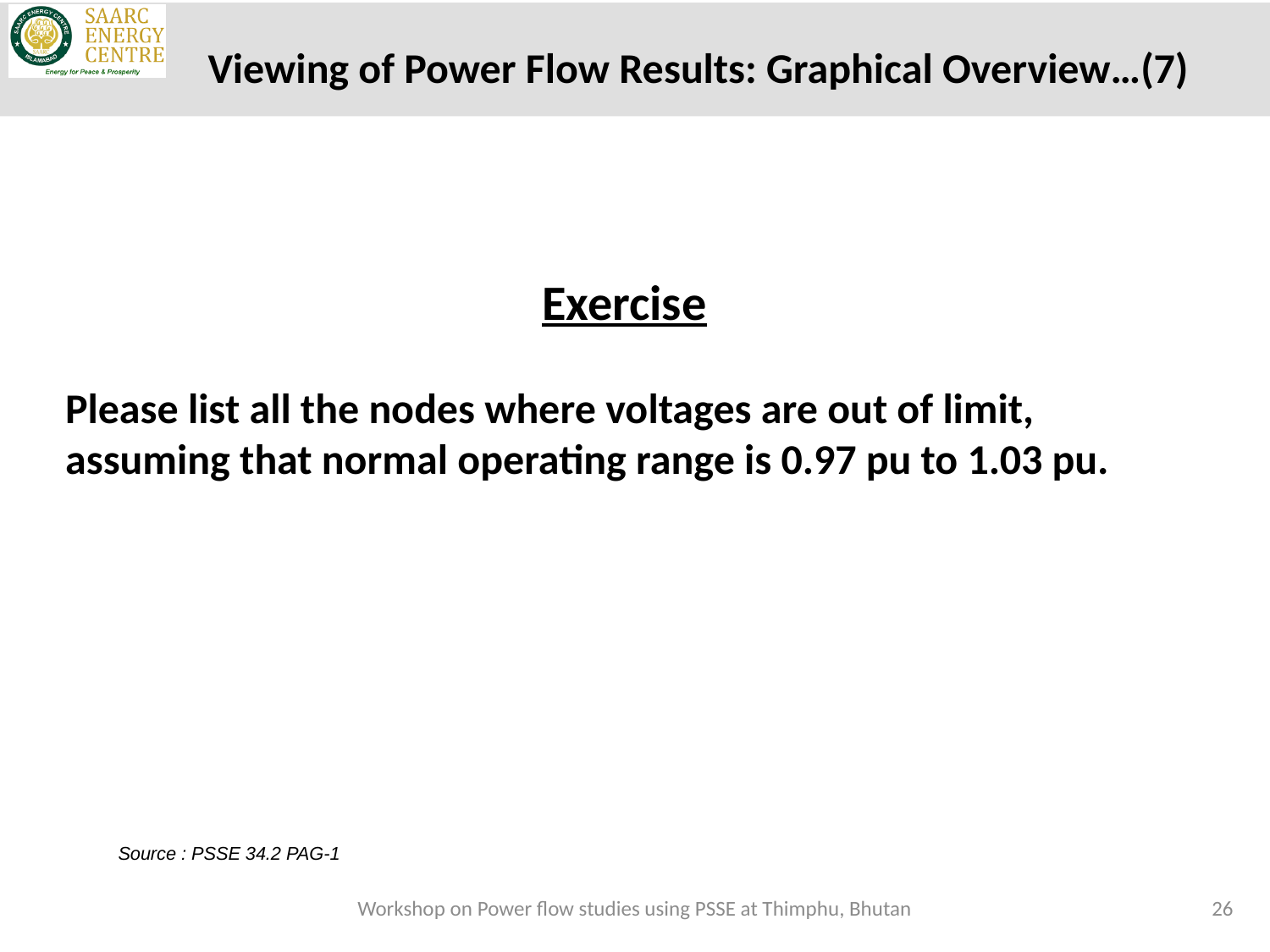

Viewing of Power Flow Results: Graphical Overview…(7)
Exercise

Please list all the nodes where voltages are out of limit, assuming that normal operating range is 0.97 pu to 1.03 pu.

Source : PSSE 34.2 PAG-1
Workshop on Power flow studies using PSSE at Thimphu, Bhutan
26